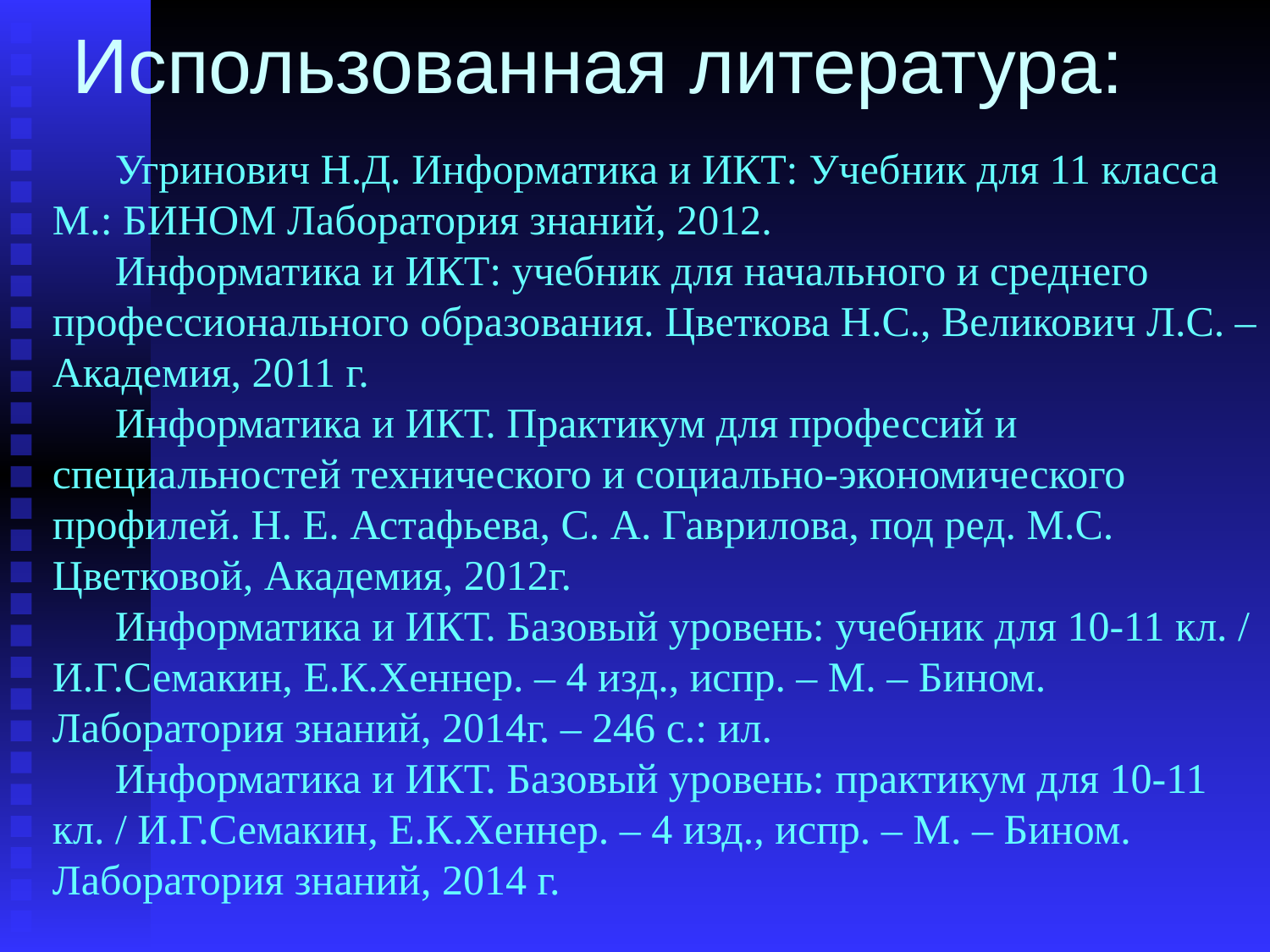

# Использованная литература:
Угринович Н.Д. Информатика и ИКТ: Учебник для 11 класса М.: БИНОМ Лаборатория знаний, 2012.
Информатика и ИКТ: учебник для начального и среднего профессионального образования. Цветкова Н.С., Великович Л.С. – Академия, 2011 г.
Информатика и ИКТ. Практикум для профессий и специальностей технического и социально-экономического профилей. Н. Е. Астафьева, С. А. Гаврилова, под ред. М.С. Цветковой, Академия, 2012г.
Информатика и ИКТ. Базовый уровень: учебник для 10-11 кл. / И.Г.Семакин, Е.К.Хеннер. – 4 изд., испр. – М. – Бином. Лаборатория знаний, 2014г. – 246 с.: ил.
Информатика и ИКТ. Базовый уровень: практикум для 10-11 кл. / И.Г.Семакин, Е.К.Хеннер. – 4 изд., испр. – М. – Бином. Лаборатория знаний, 2014 г.